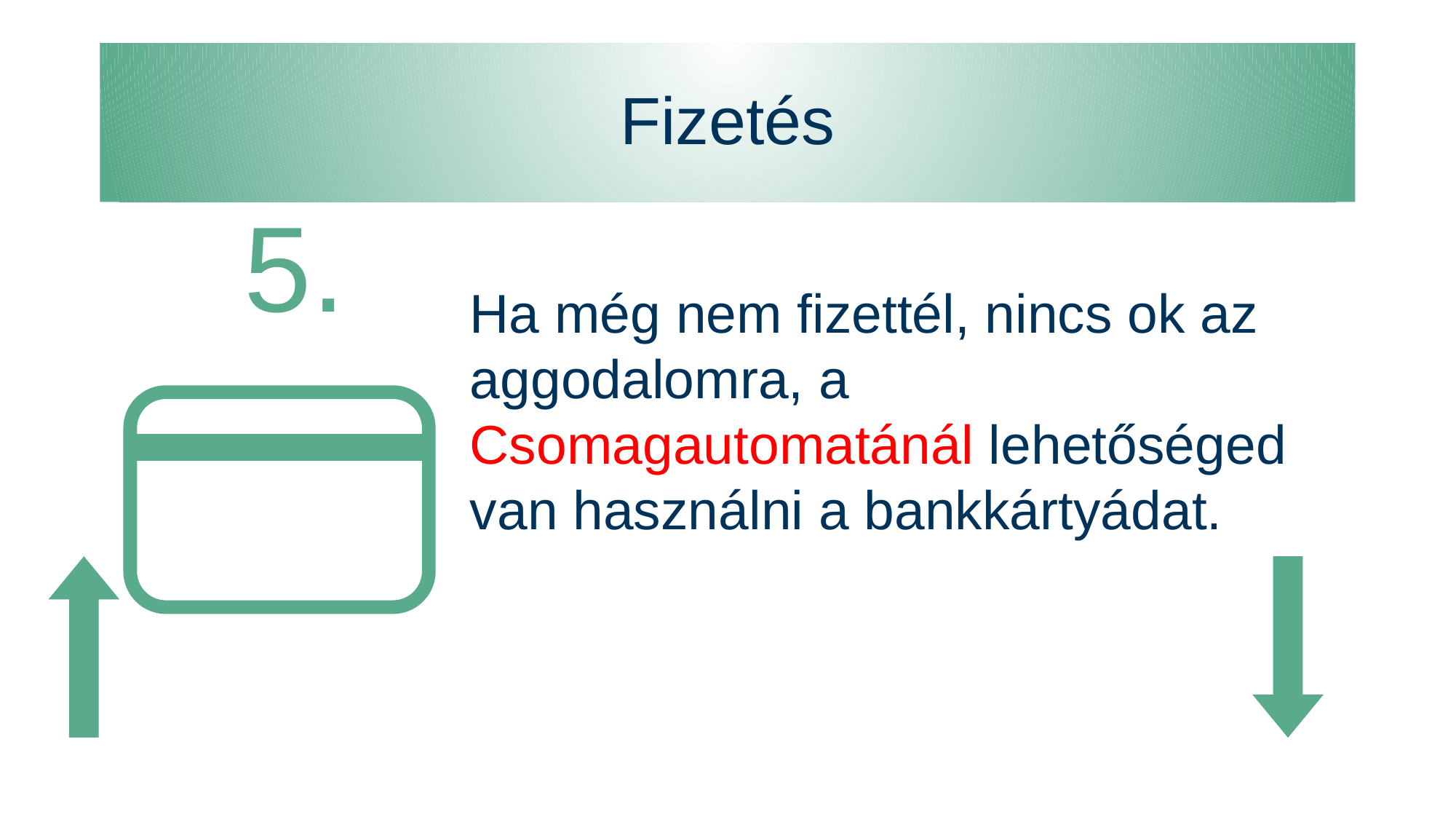

# Fizetés
5.

Ha még nem fizettél, nincs ok az
aggodalomra, a
Csomagautomatánál lehetőséged
van használni a bankkártyádat.